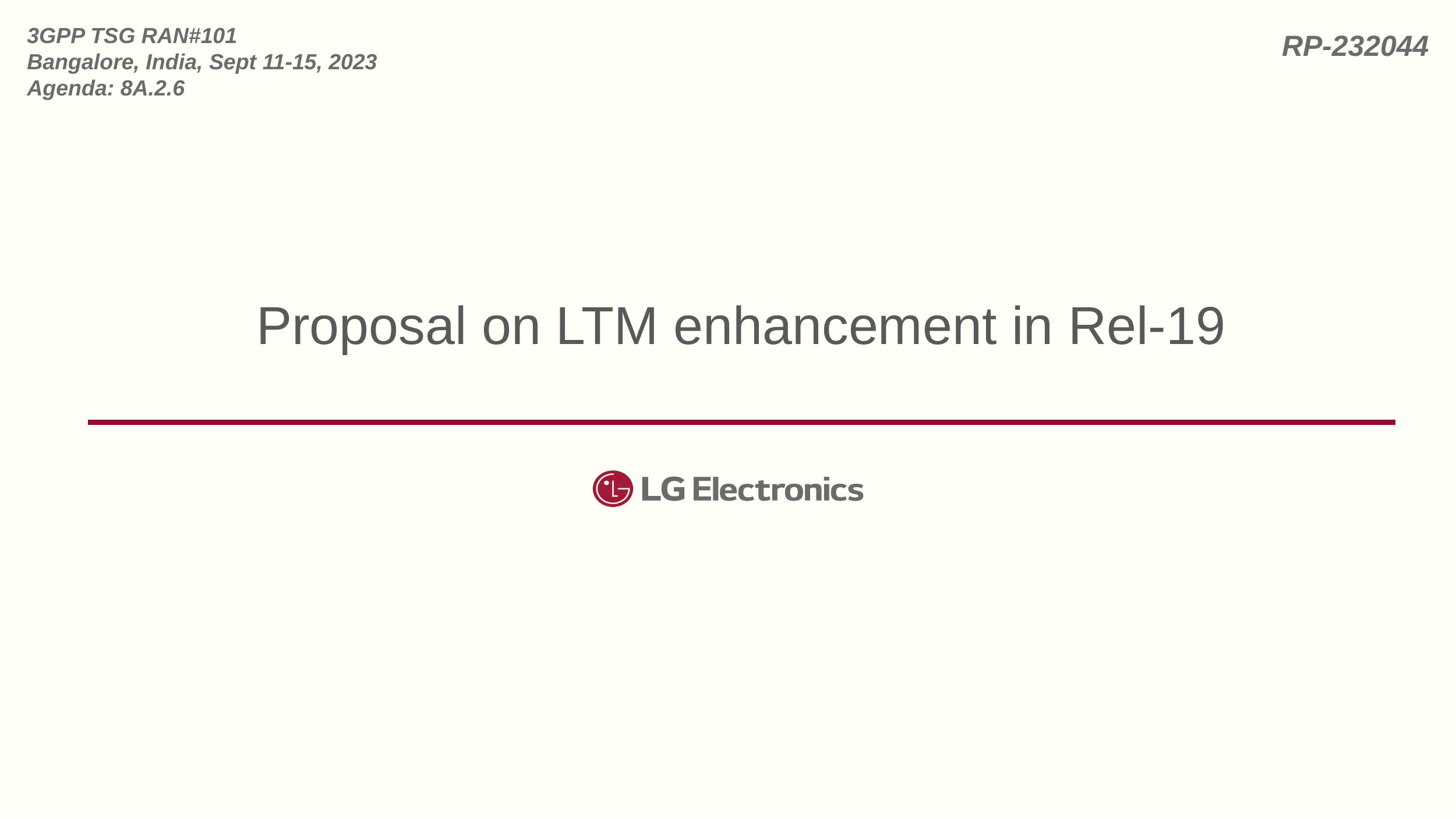

# Proposal on LTM enhancement in Rel-19